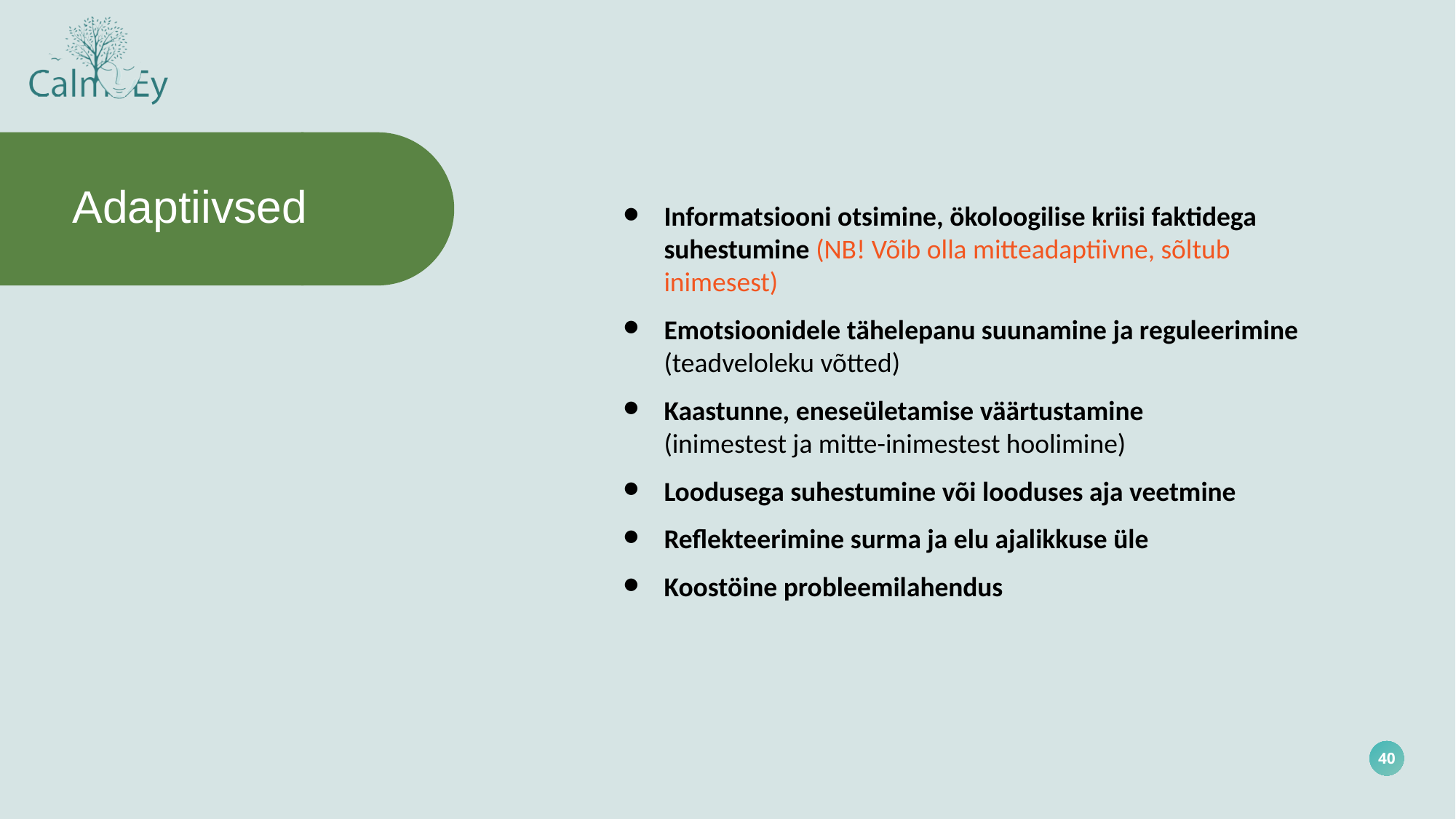

Adaptiivsed
Informatsiooni otsimine, ökoloogilise kriisi faktidega suhestumine (NB! Võib olla mitteadaptiivne, sõltub inimesest)
Emotsioonidele tähelepanu suunamine ja reguleerimine
(teadveloleku võtted)
Kaastunne, eneseületamise väärtustamine
(inimestest ja mitte-inimestest hoolimine)
Loodusega suhestumine või looduses aja veetmine
Reflekteerimine surma ja elu ajalikkuse üle
Koostöine probleemilahendus